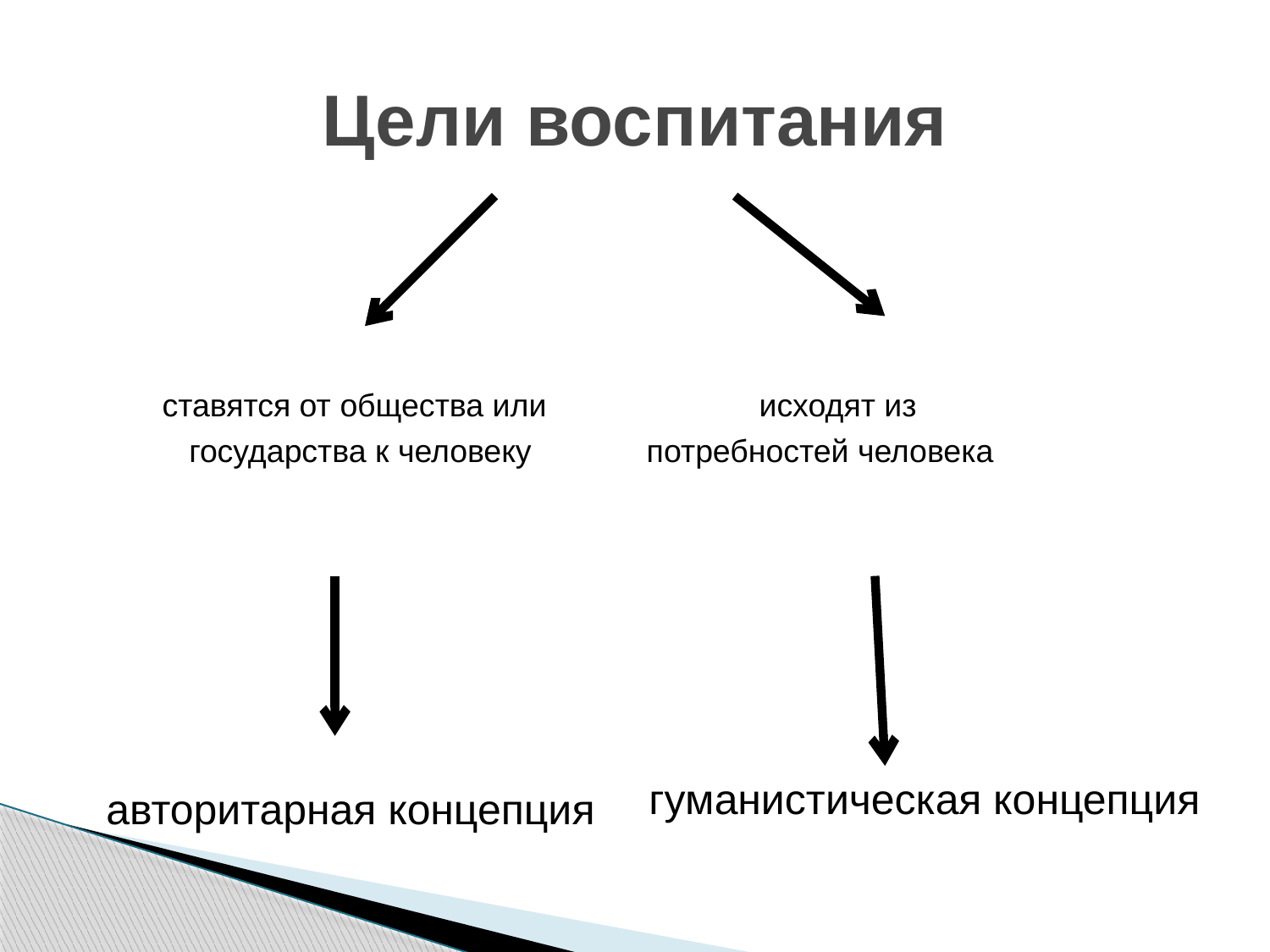

# Цели воспитания

        ставятся от общества или                        исходят из
           государства к человеку             потребностей человека

гуманистическая концепция
авторитарная концепция